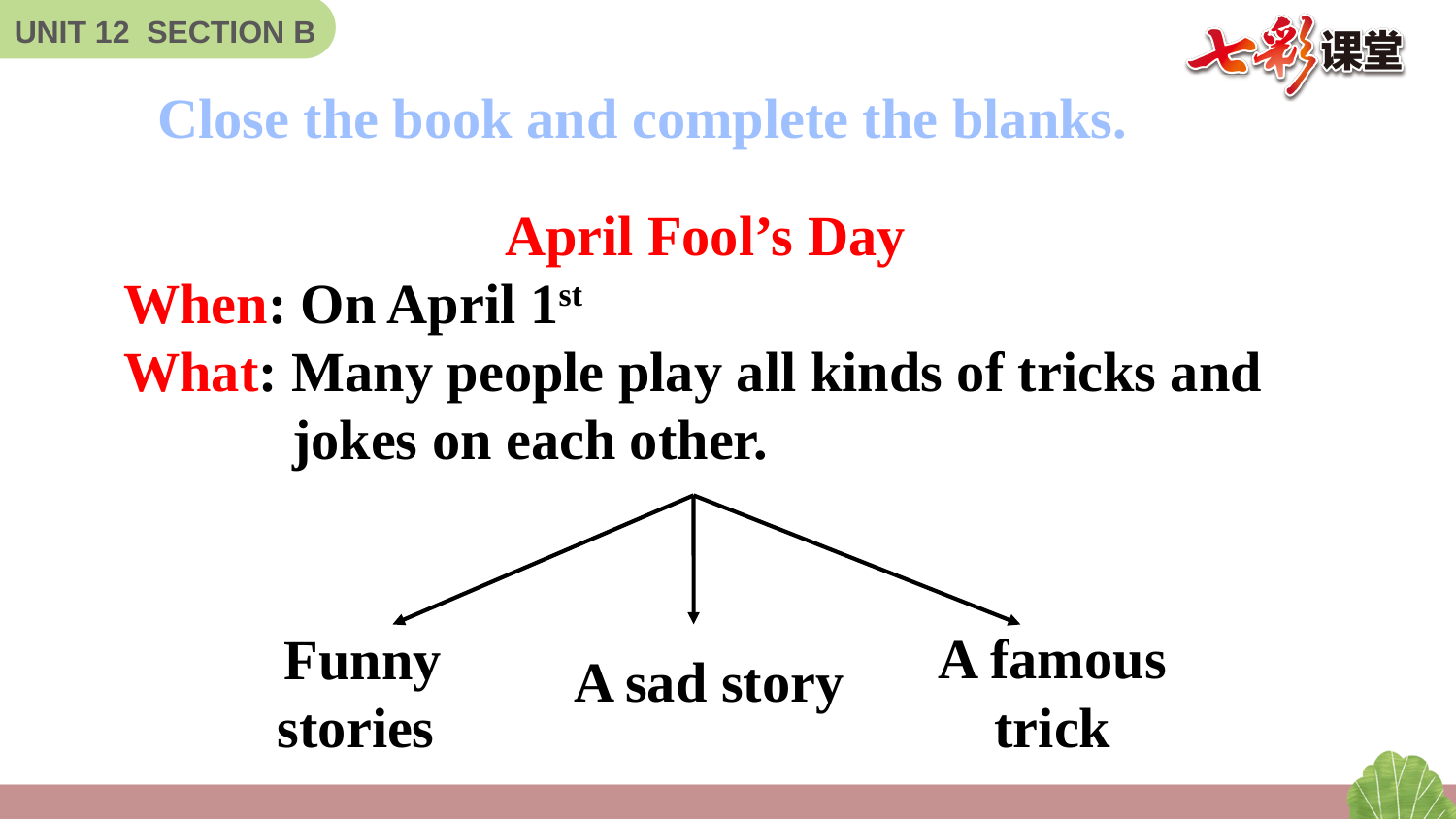

Close the book and complete the blanks.
April Fool’s Day
When: On April 1st
What: Many people play all kinds of tricks and
            jokes on each other.

A famous trick
Funny stories
A sad story